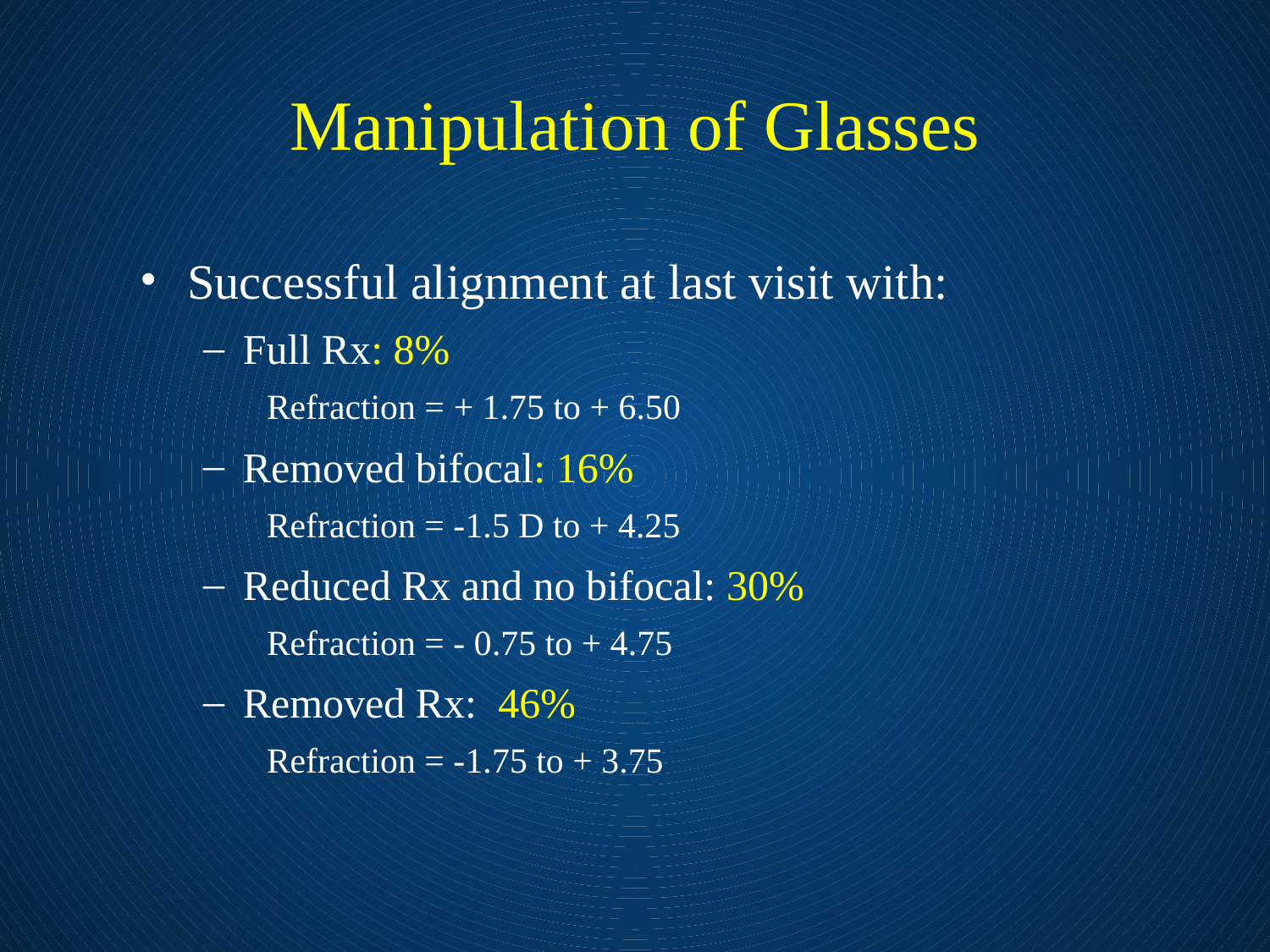

# Manipulation of Glasses
Successful alignment at last visit with:
Full Rx: 8%
Refraction = + 1.75 to + 6.50
Removed bifocal: 16%
Refraction = -1.5 D to + 4.25
Reduced Rx and no bifocal: 30%
Refraction = - 0.75 to + 4.75
Removed Rx:  46%
Refraction = -1.75 to + 3.75